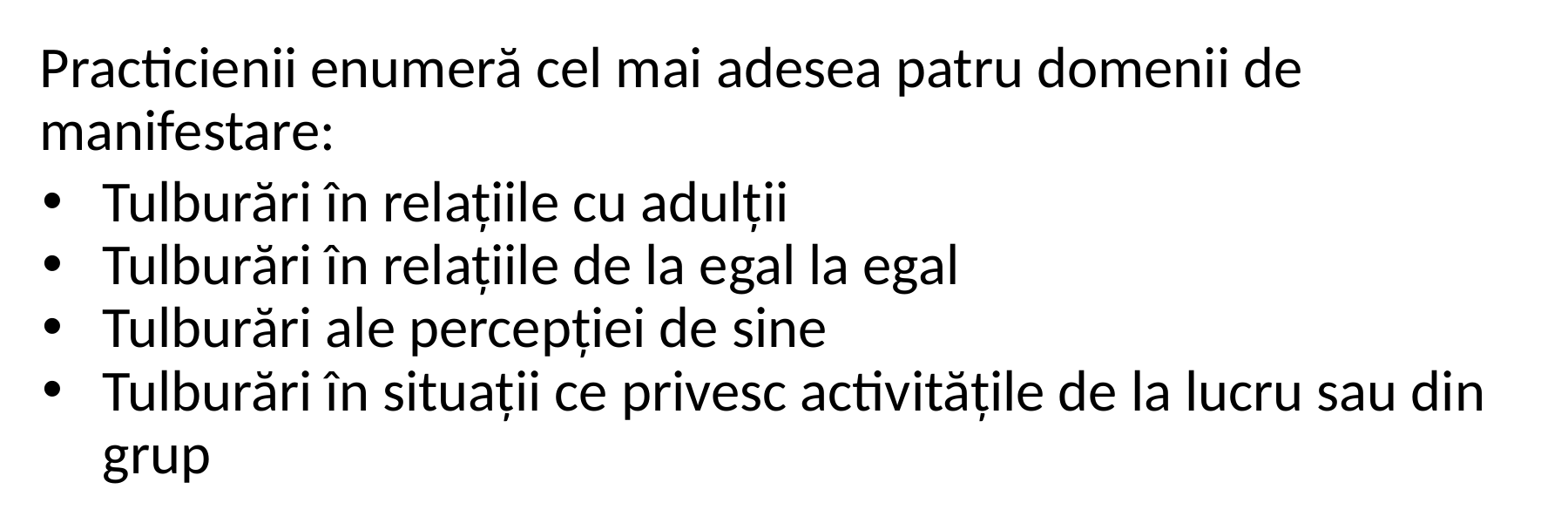

Practicienii enumeră cel mai adesea patru domenii de manifestare:
Tulburări în relațiile cu adulții
Tulburări în relațiile de la egal la egal
Tulburări ale percepției de sine
Tulburări în situații ce privesc activitățile de la lucru sau din grup